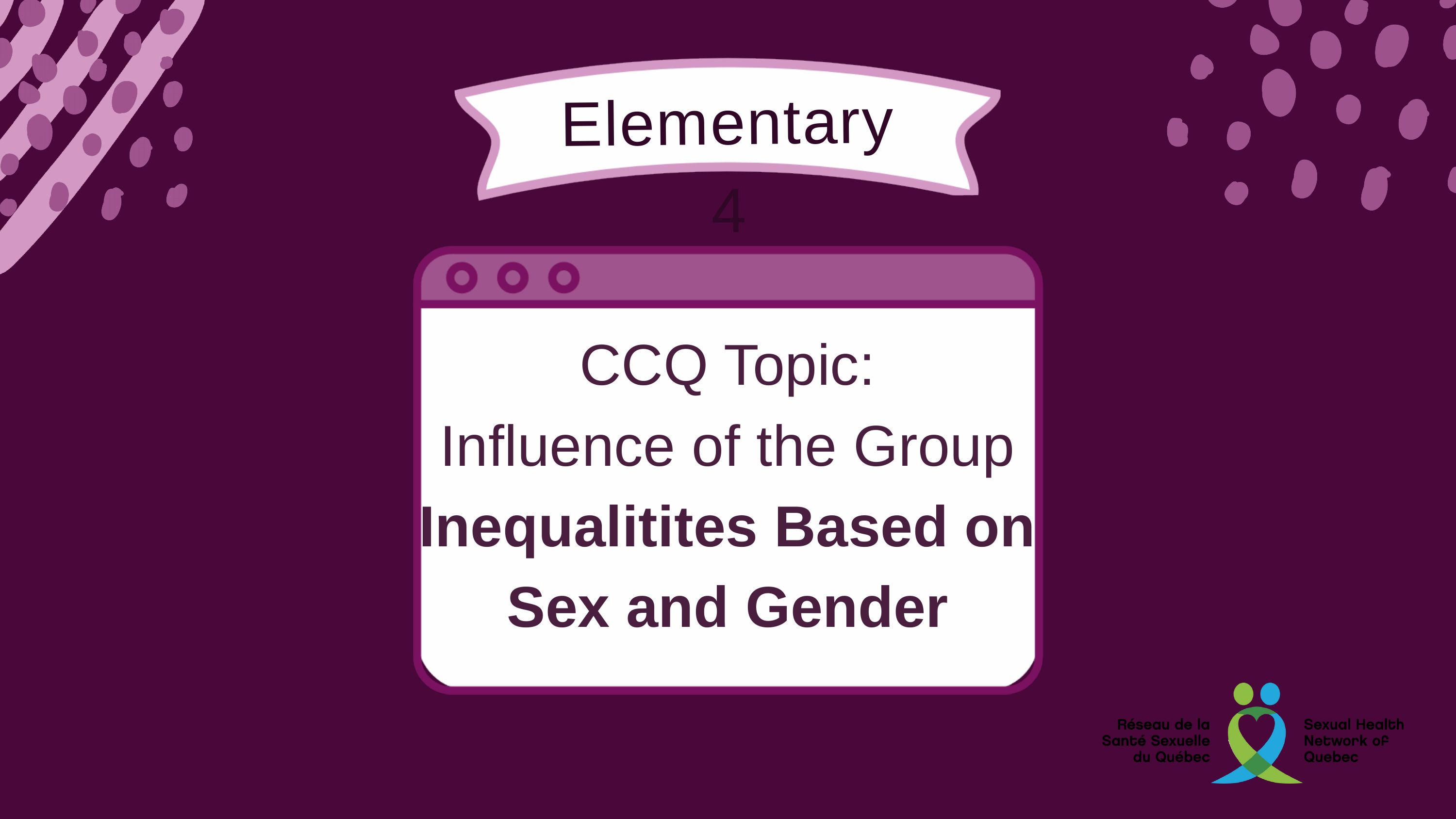

Elementary 4

CCQ Topic:
Influence of the Group
Inequalitites Based on Sex and Gender

of
Sexuality